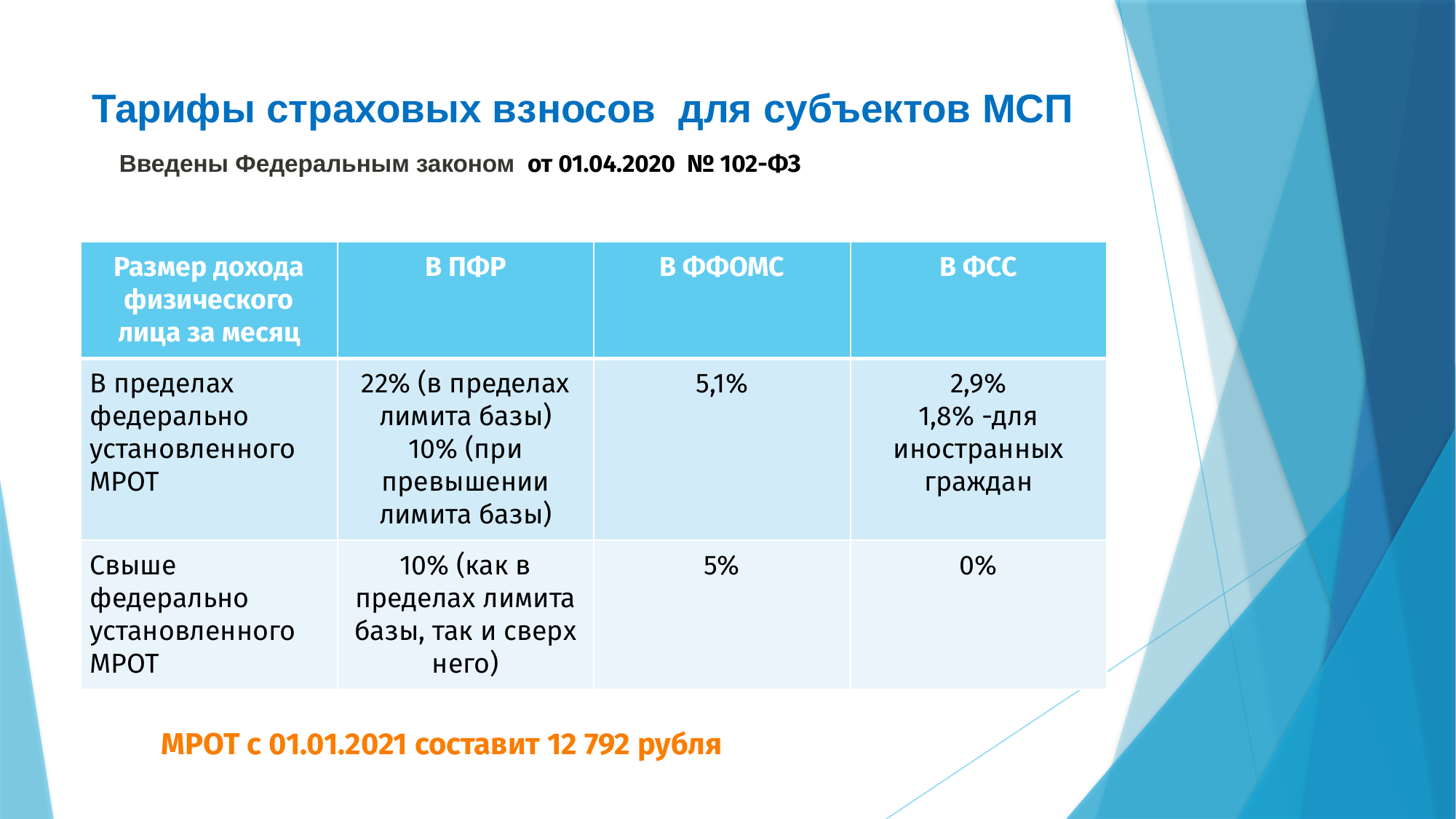

# Тарифы страховых взносов  для субъектов МСП
Введены Федеральным законом  от 01.04.2020  № 102-ФЗ
| Размер дохода физического лица за месяц | В ПФР | В ФФОМС | В ФСС |
| --- | --- | --- | --- |
| В пределах федерально установленного  МРОТ | 22% (в пределах лимита базы) 10% (при превышении лимита базы) | 5,1% | 2,9% 1,8% -для иностранных граждан |
| Свыше федерально установленного  МРОТ | 10% (как в пределах лимита базы, так и сверх него) | 5% | 0% |
МРОТ с 01.01.2021 составит 12 792 рубля